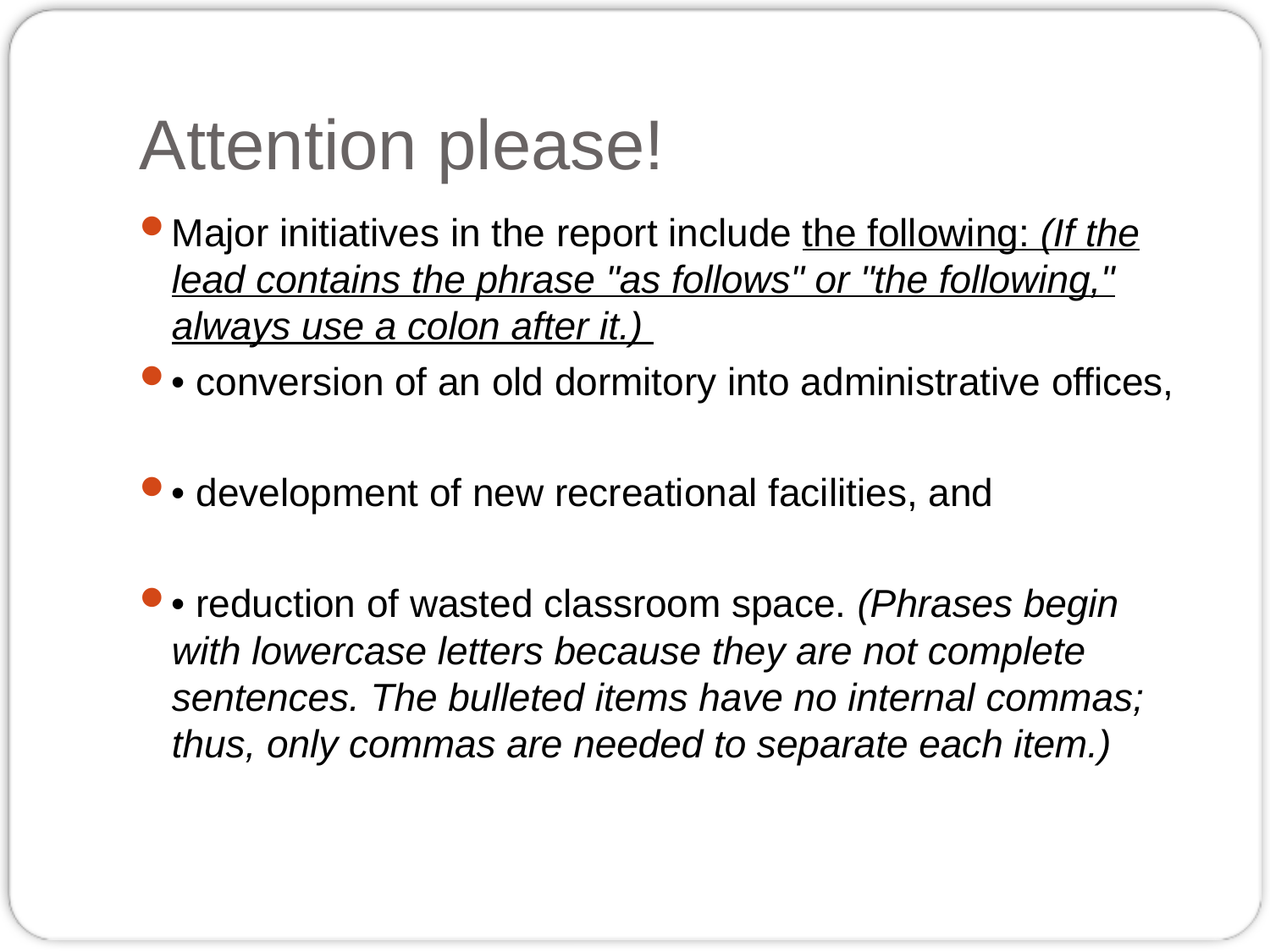

# Attention please!
Major initiatives in the report include the following: (If the lead contains the phrase "as follows" or "the following," always use a colon after it.)
• conversion of an old dormitory into administrative offices,

• development of new recreational facilities, and

• reduction of wasted classroom space. (Phrases begin with lowercase letters because they are not complete sentences. The bulleted items have no internal commas; thus, only commas are needed to separate each item.)